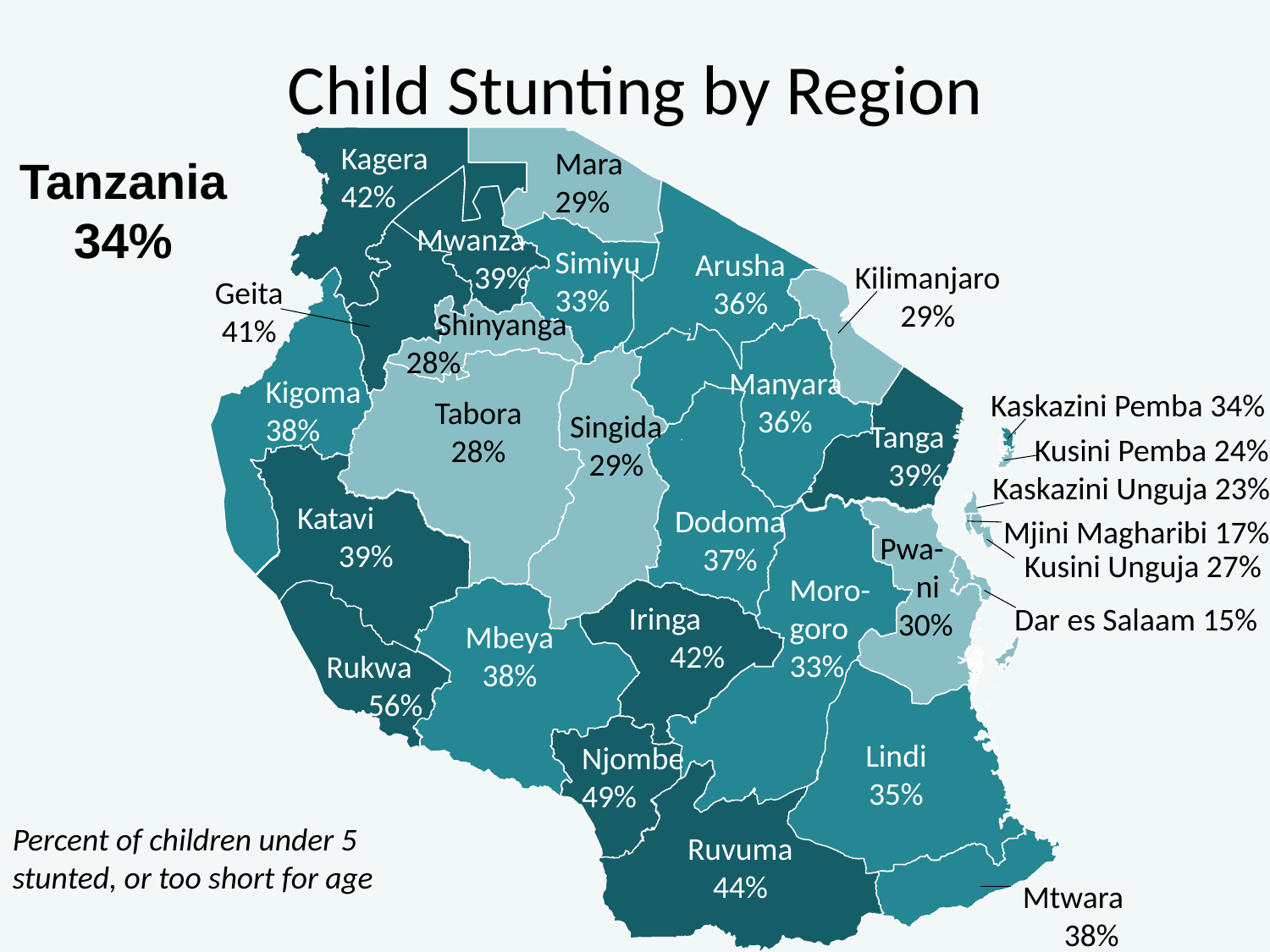

# Child Stunting by Region

Kagera
42%
Mara
29%
Tanzania
34%
Mwanza
        39%
Simiyu
33%
Arusha
36%
Kilimanjaro 29%
Geita
41%
Shinyanga
28%
Manyara
    36%
Kigoma
38%
Kaskazini Pemba 34%
Tabora
28%
Singida
29%
Tanga
39%
Kusini Pemba 24%
Kaskazini Unguja 23%
Katavi
39%
Dodoma37%

Mjini Magharibi 17%
Pwa-
     ni
30%
Kusini Unguja 27%
Moro-
goro
33%
Iringa
42%
Dar es Salaam 15%
Mbeya
38%
Rukwa
56%
Lindi
35%
Njombe
49%
Percent of children under 5 stunted, or too short for age
Ruvuma
44%
Mtwara
38%